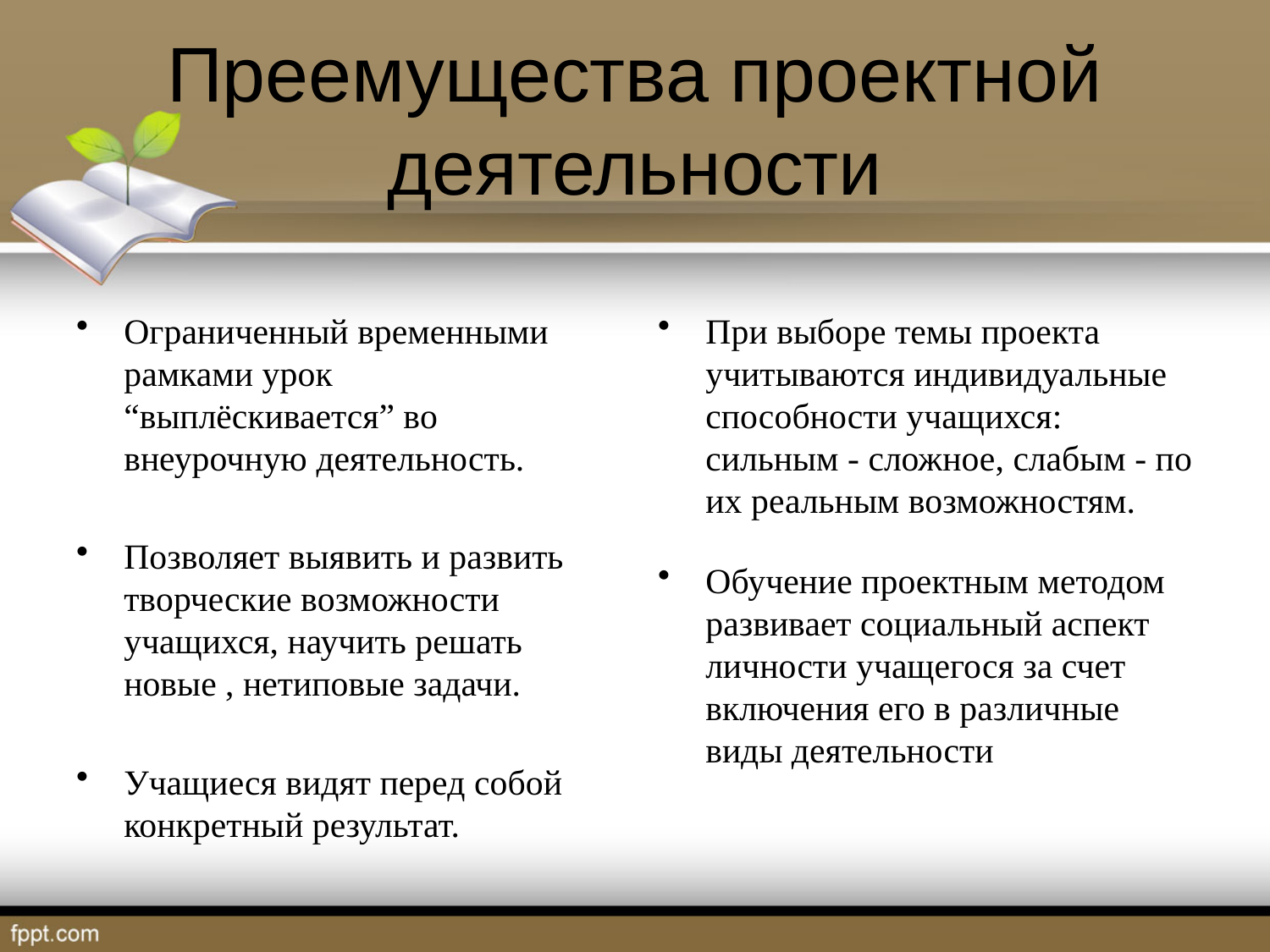

# Преемущества проектной деятельности

Ограниченный временными рамками урок “выплёскивается” во внеурочную деятельность.

Позволяет выявить и развить творческие возможности учащихся, научить решать новые , нетиповые задачи.

Учащиеся видят перед собой конкретный результат.

При выборе темы проекта учитываются индивидуальные способности учащихся: сильным - сложное, слабым - по их реальным возможностям.
Обучение проектным методом развивает социальный аспект личности учащегося за счет включения его в различные виды деятельности